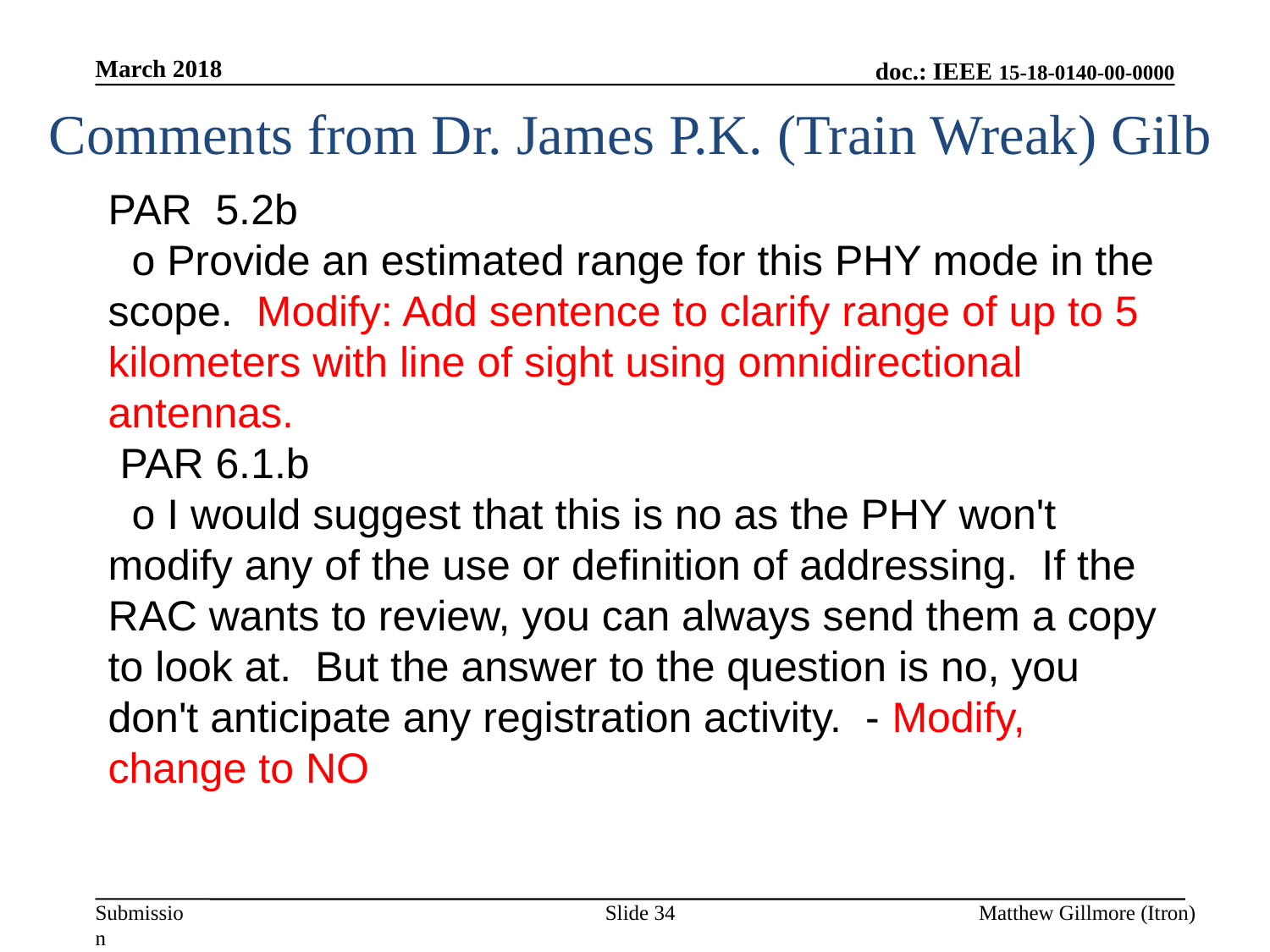

March 2018
# Comments from Dr. James P.K. (Train Wreak) Gilb
PAR  5.2b
  o Provide an estimated range for this PHY mode in the scope.  Modify: Add sentence to clarify range of up to 5 kilometers with line of sight using omnidirectional antennas.
 PAR 6.1.b
  o I would suggest that this is no as the PHY won't modify any of the use or definition of addressing.  If the RAC wants to review, you can always send them a copy to look at.  But the answer to the question is no, you don't anticipate any registration activity.  - Modify,  change to NO
Slide 34
Matthew Gillmore (Itron)